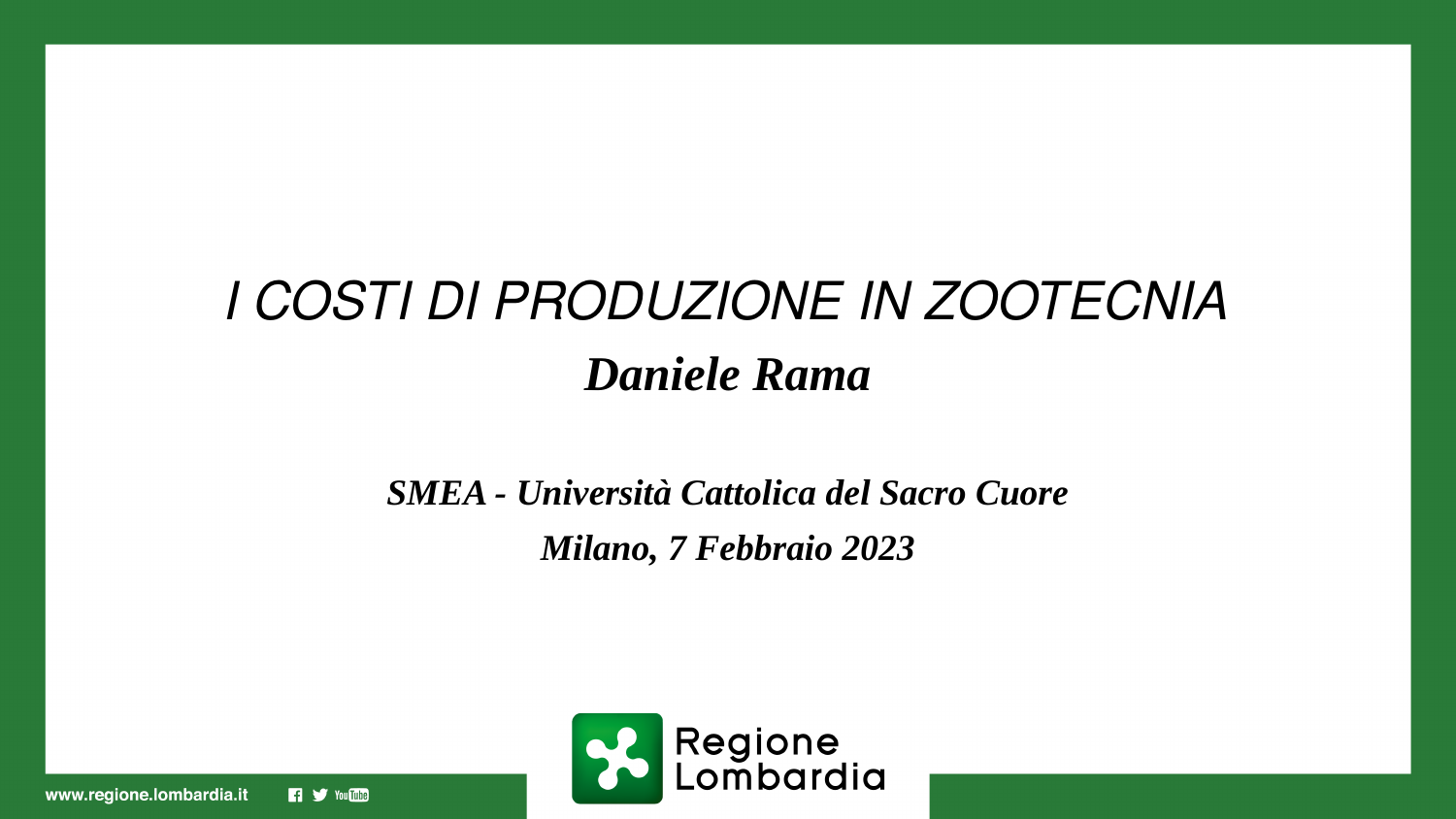

I costi di produzione in zootecnia
Daniele Rama

SMEA - Università Cattolica del Sacro Cuore
Milano, 7 Febbraio 2023